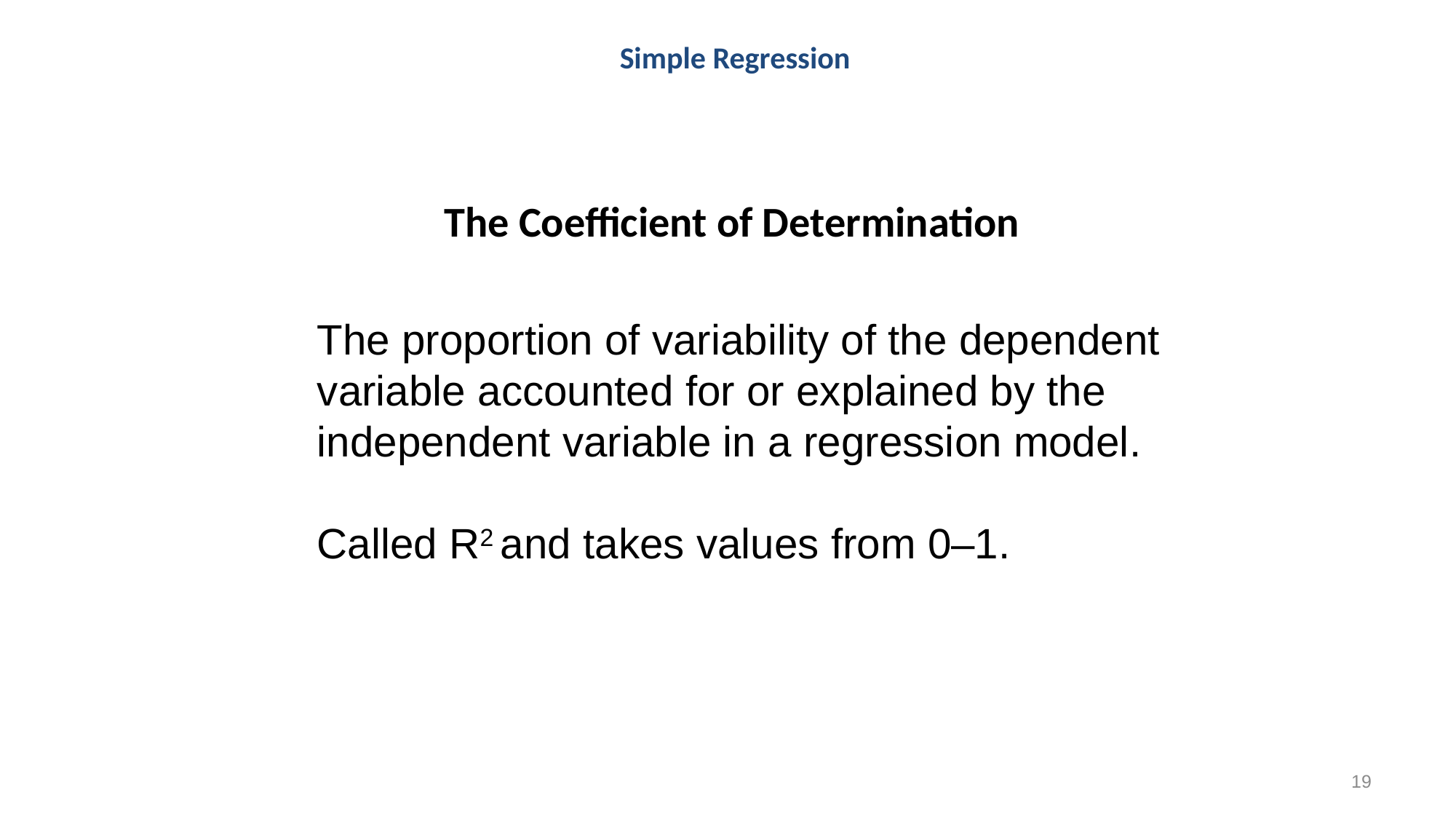

Simple Regression
# The Coefficient of Determination
The proportion of variability of the dependent variable accounted for or explained by the independent variable in a regression model.

Called R2 and takes values from 0–1.
19